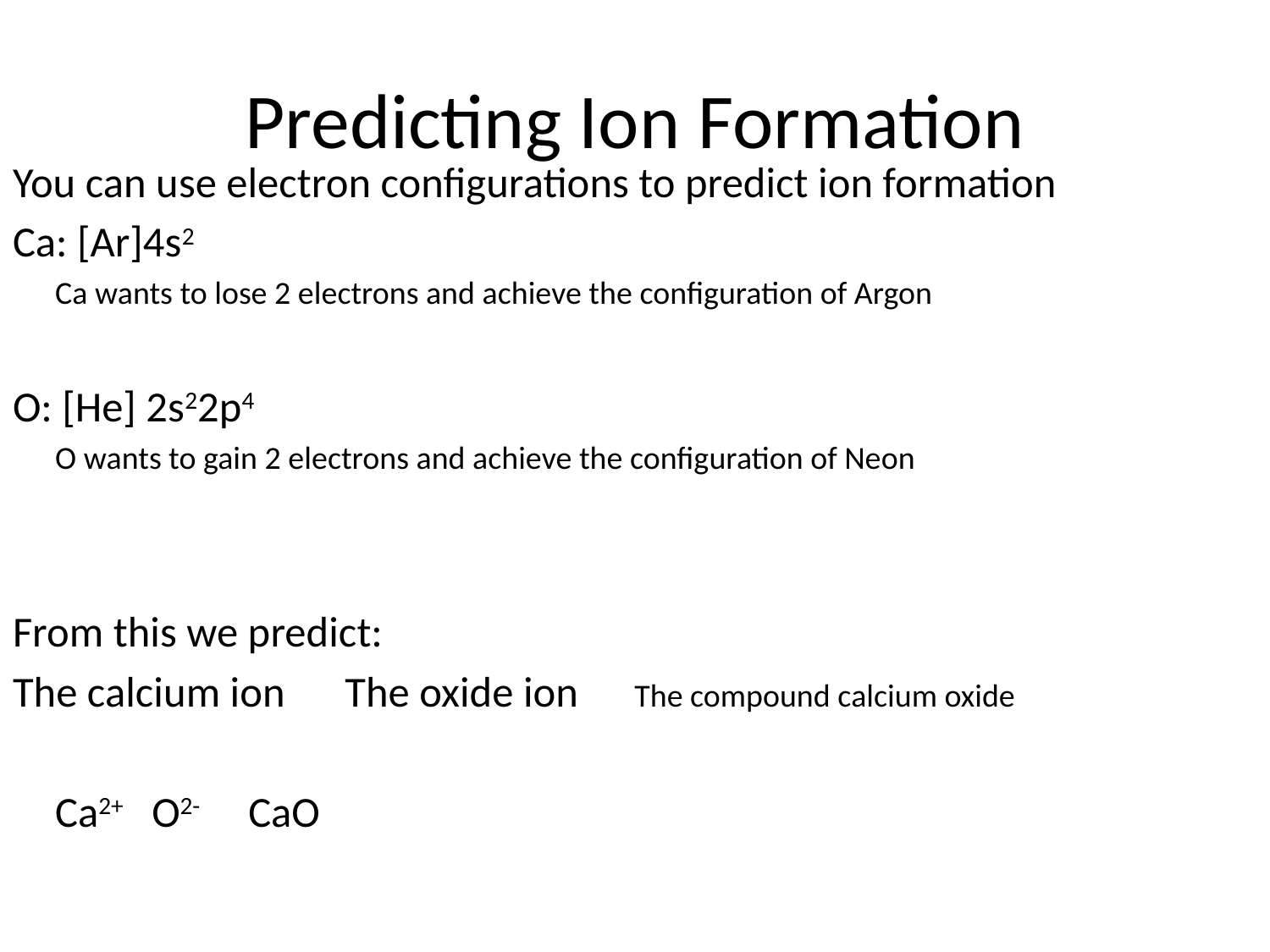

# Predicting Ion Formation
You can use electron configurations to predict ion formation
Ca: [Ar]4s2
			Ca wants to lose 2 electrons and achieve the configuration of Argon

O: [He] 2s22p4
			O wants to gain 2 electrons and achieve the configuration of Neon

From this we predict:
The calcium ion	The oxide ion	The compound calcium oxide

		Ca2+			O2-			CaO